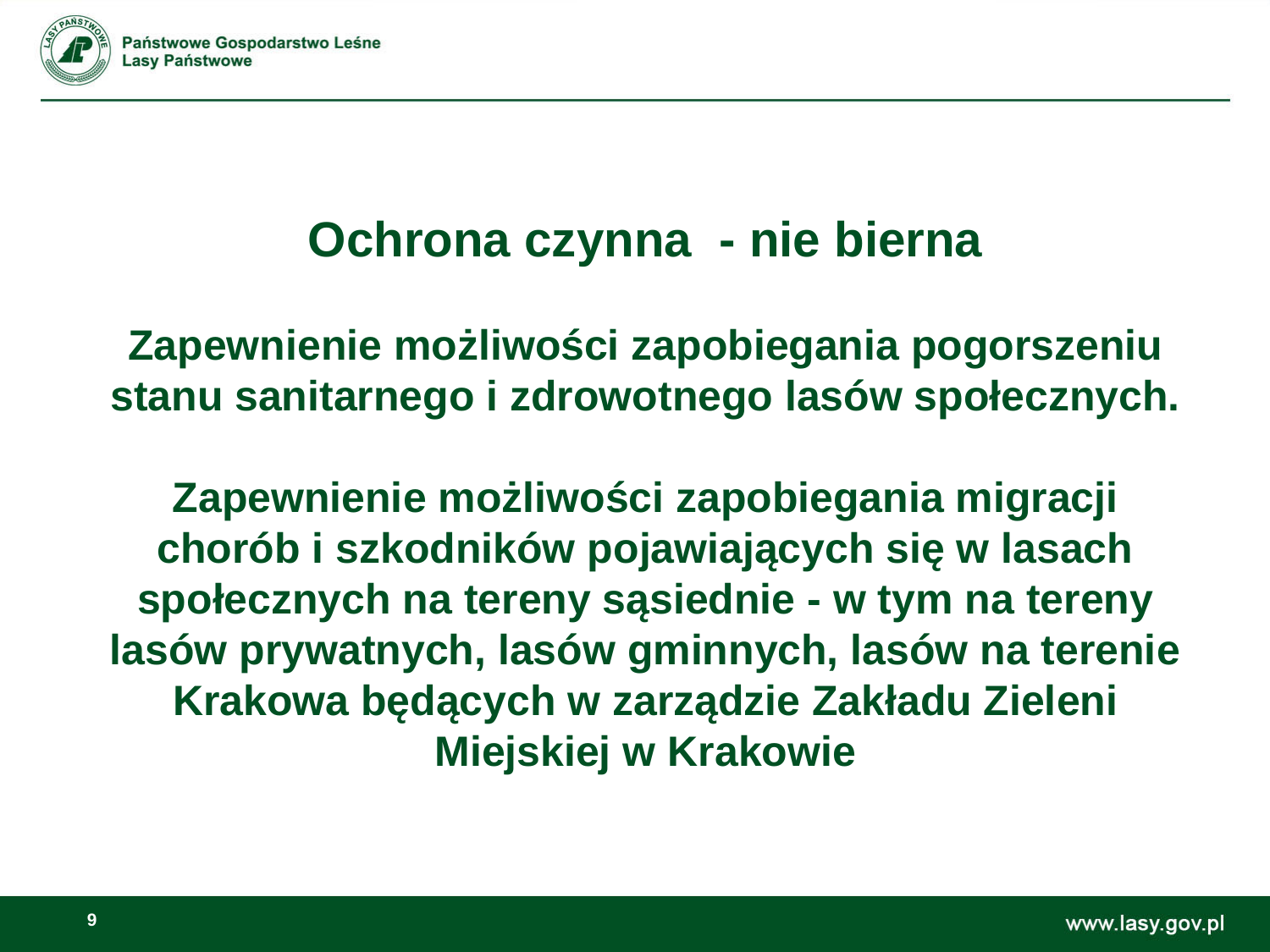

# Ochrona czynna  - nie bierna Zapewnienie możliwości zapobiegania pogorszeniu stanu sanitarnego i zdrowotnego lasów społecznych. Zapewnienie możliwości zapobiegania migracji chorób i szkodników pojawiających się w lasach społecznych na tereny sąsiednie - w tym na tereny lasów prywatnych, lasów gminnych, lasów na terenie Krakowa będących w zarządzie Zakładu Zieleni Miejskiej w Krakowie